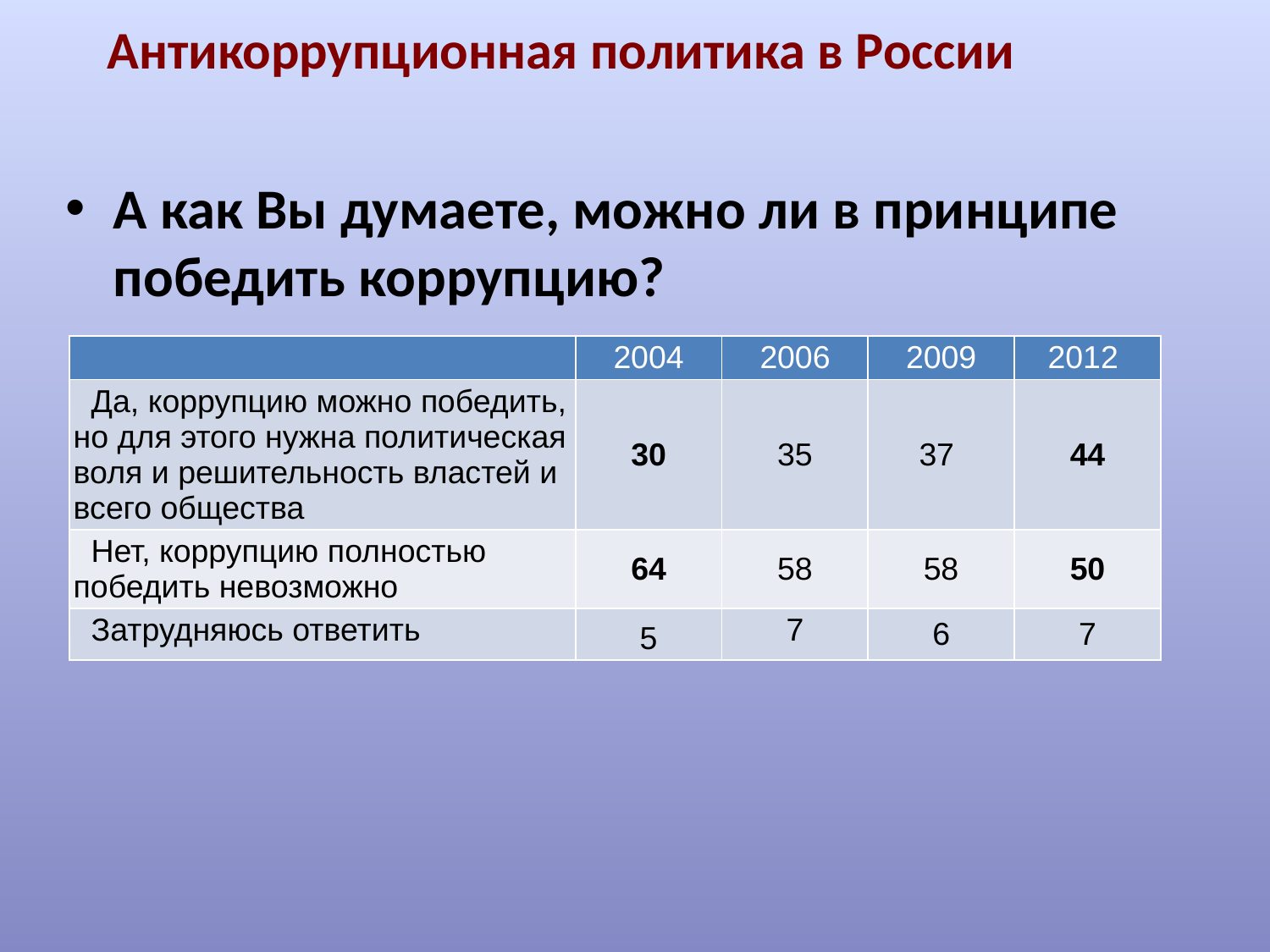

# Антикоррупционная политика в России
А как Вы думаете, можно ли в принципе победить коррупцию?
|  | 2004 | 2006 | 2009 | 2012 |
| --- | --- | --- | --- | --- |
| Да, коррупцию можно победить, но для этого нужна политическая воля и решительность властей и всего общества | 30 | 35 | 37 | 44 |
| Нет, коррупцию полностью победить невозможно | 64 | 58 | 58 | 50 |
| Затрудняюсь ответить | 5 | 7 | 6 | 7 |